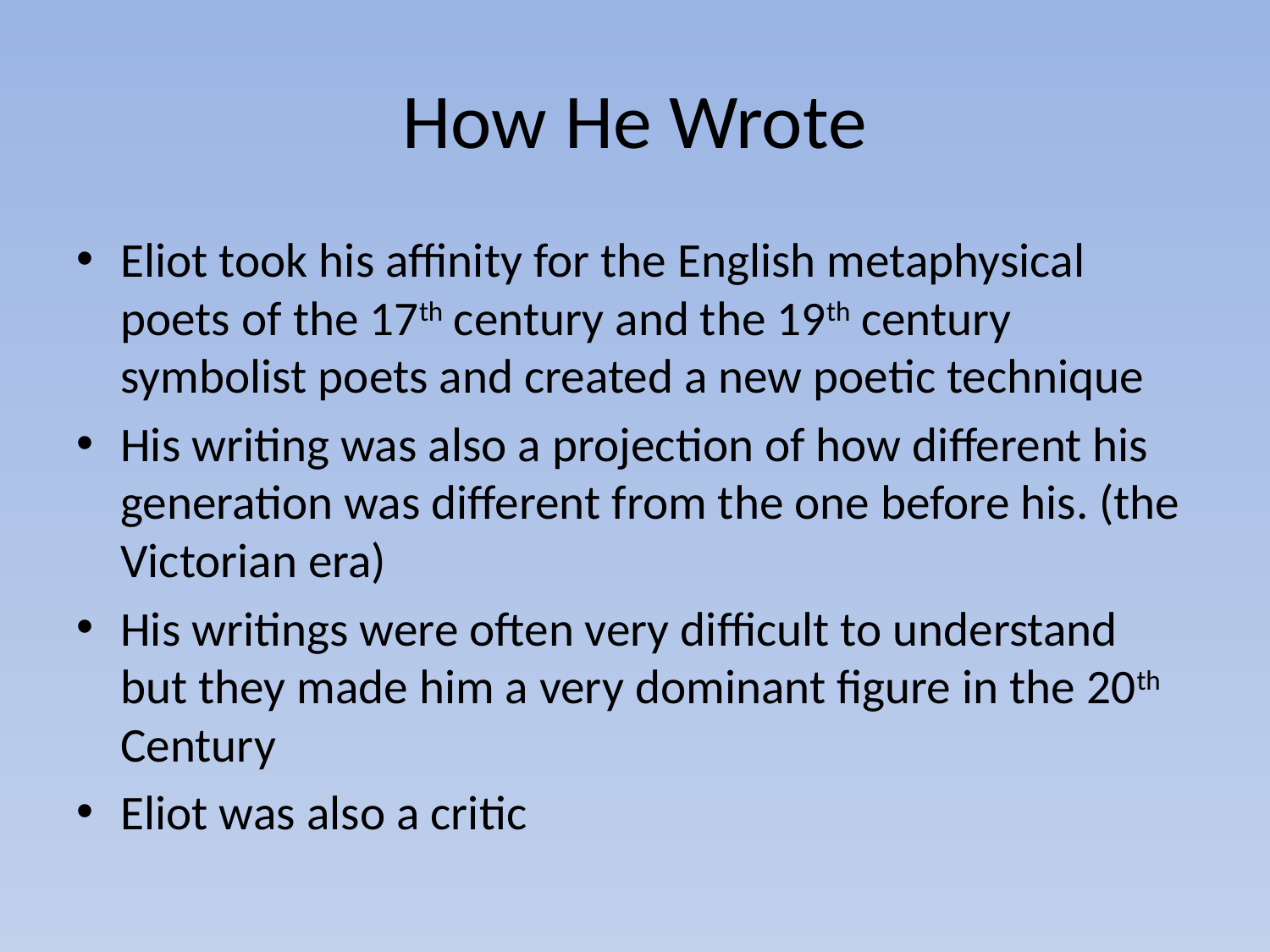

# How He Wrote
Eliot took his affinity for the English metaphysical poets of the 17th century and the 19th century symbolist poets and created a new poetic technique
His writing was also a projection of how different his generation was different from the one before his. (the Victorian era)
His writings were often very difficult to understand but they made him a very dominant figure in the 20th Century
Eliot was also a critic